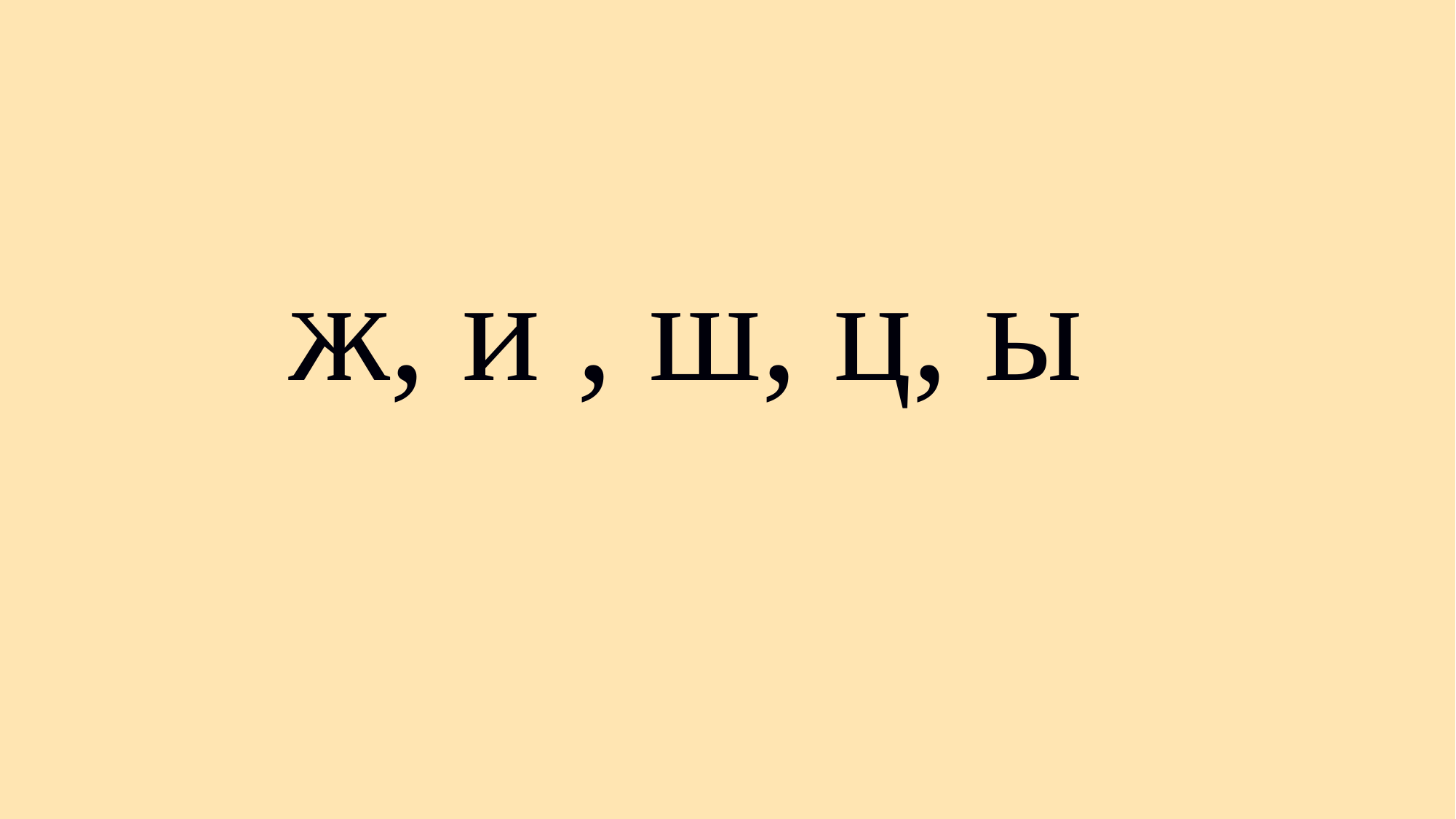

# ж, и , ш, ц, ы